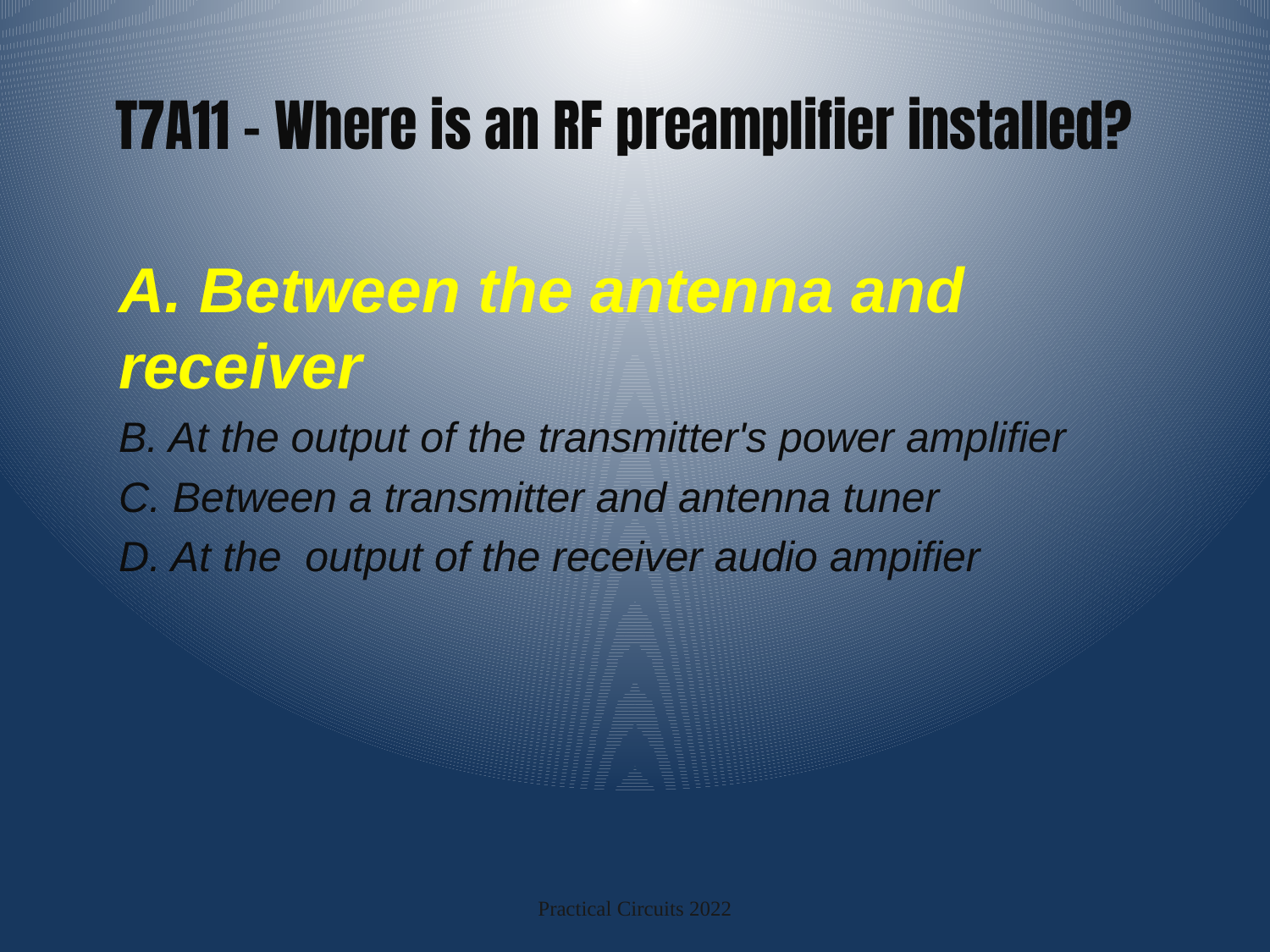

# T7A11 - Where is an RF preamplifier installed?
A. Between the antenna and receiver
B. At the output of the transmitter's power amplifier
C. Between a transmitter and antenna tuner
D. At the  output of the receiver audio ampifier
Practical Circuits 2022